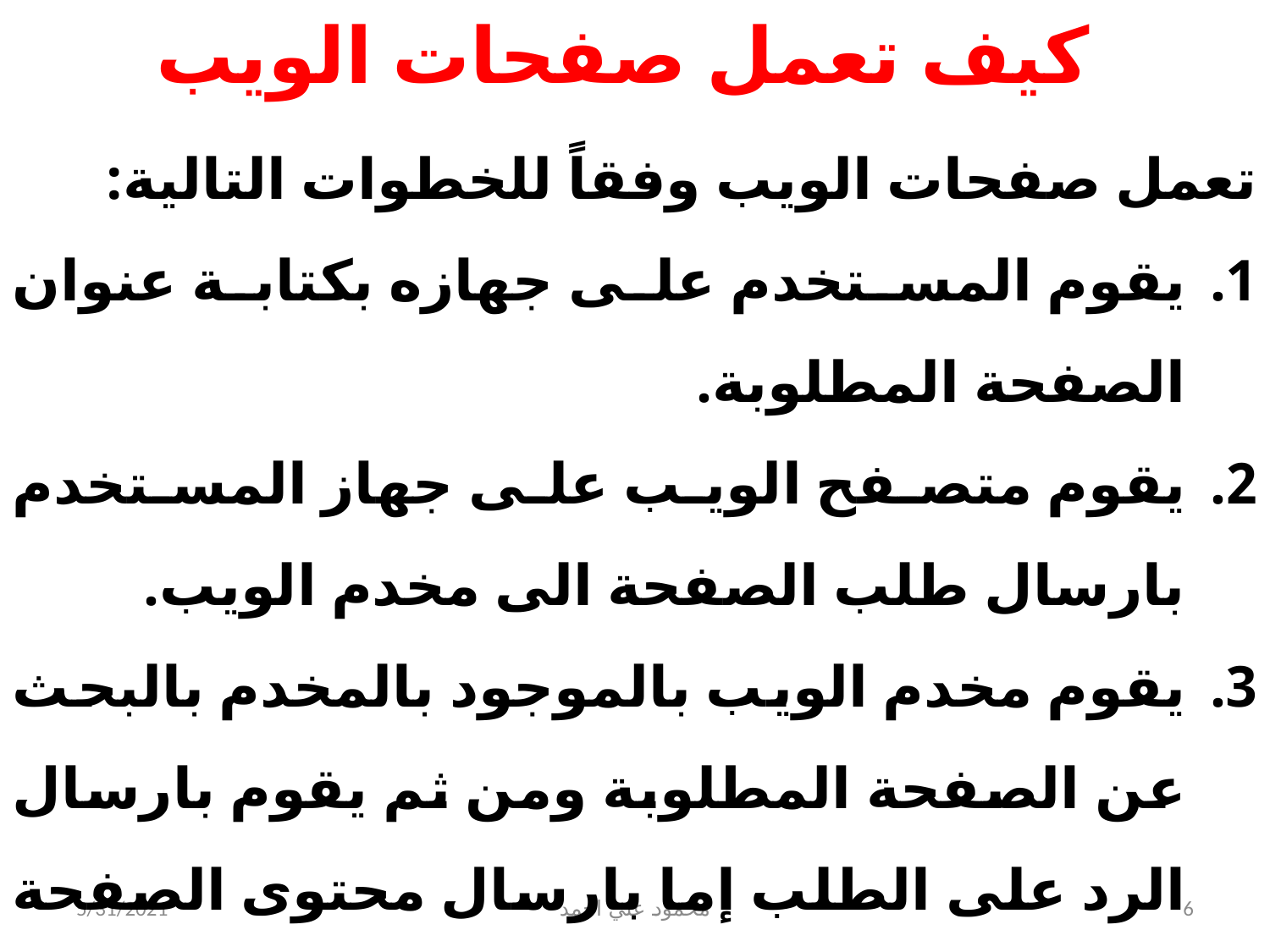

كيف تعمل صفحات الويب
تعمل صفحات الويب وفقاً للخطوات التالية:
يقوم المستخدم على جهازه بكتابة عنوان الصفحة المطلوبة.
يقوم متصفح الويب على جهاز المستخدم بارسال طلب الصفحة الى مخدم الويب.
يقوم مخدم الويب بالموجود بالمخدم بالبحث عن الصفحة المطلوبة ومن ثم يقوم بارسال الرد على الطلب إما بارسال محتوى الصفحة المطلوبة أو يرد بعدم وجود الصفحة المطلوبة.
5/31/2021
محمود علي احمد
6